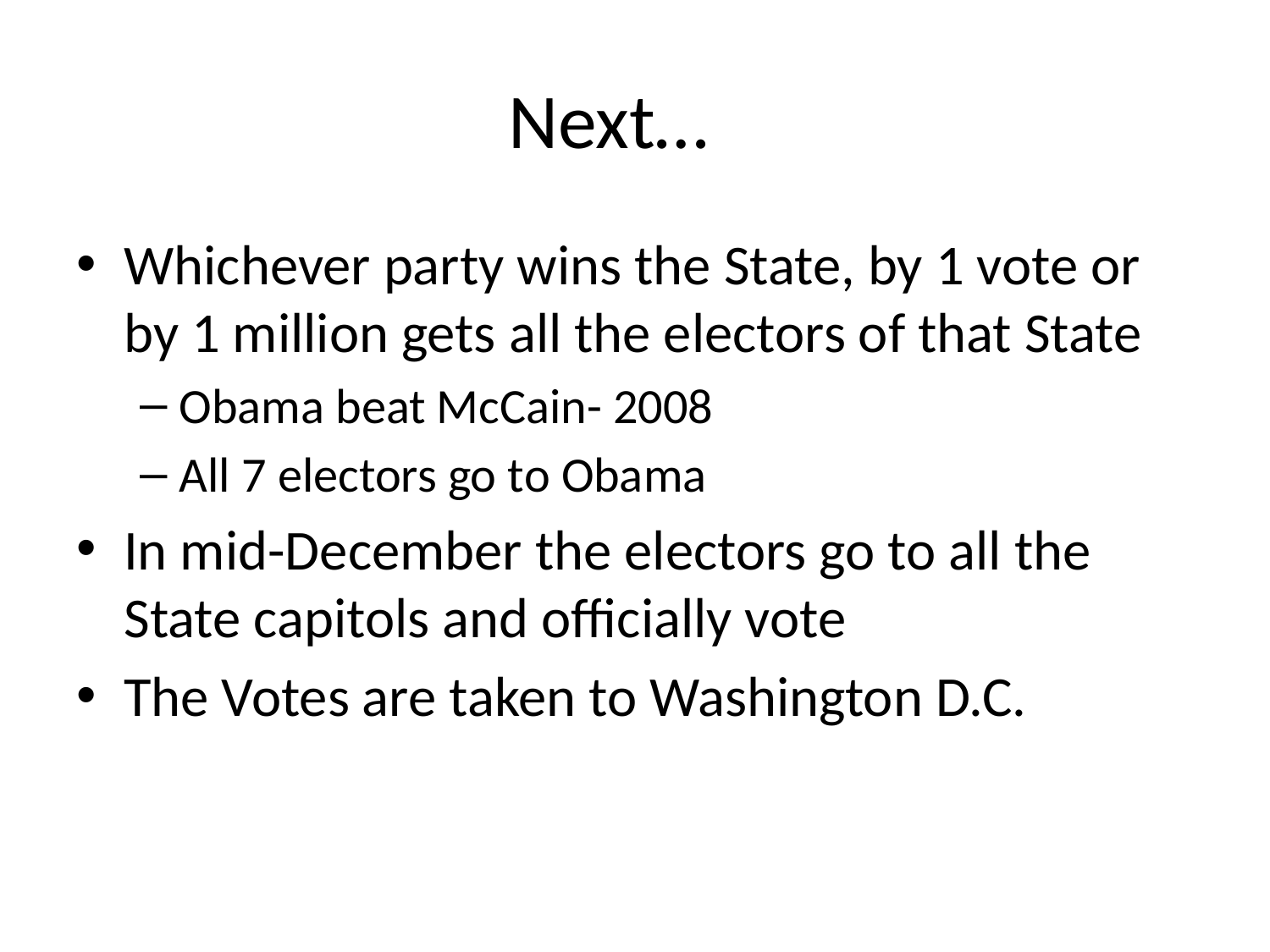

# Next…
Whichever party wins the State, by 1 vote or by 1 million gets all the electors of that State
Obama beat McCain- 2008
All 7 electors go to Obama
In mid-December the electors go to all the State capitols and officially vote
The Votes are taken to Washington D.C.